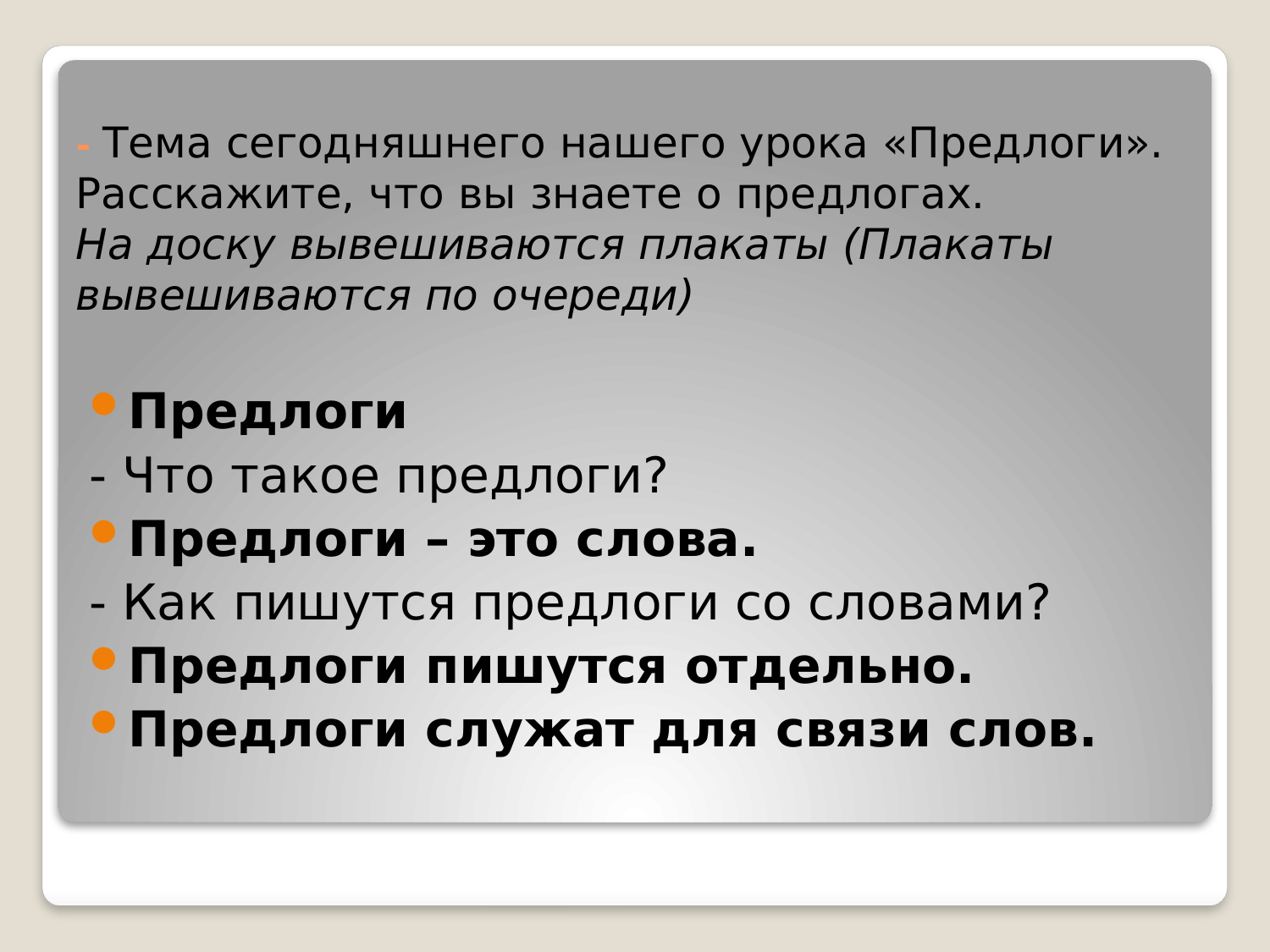

# - Тема сегодняшнего нашего урока «Предлоги». Расскажите, что вы знаете о предлогах. На доску вывешиваются плакаты (Плакаты вывешиваются по очереди)
Предлоги
- Что такое предлоги?
Предлоги – это слова.
- Как пишутся предлоги со словами?
Предлоги пишутся отдельно.
Предлоги служат для связи слов.